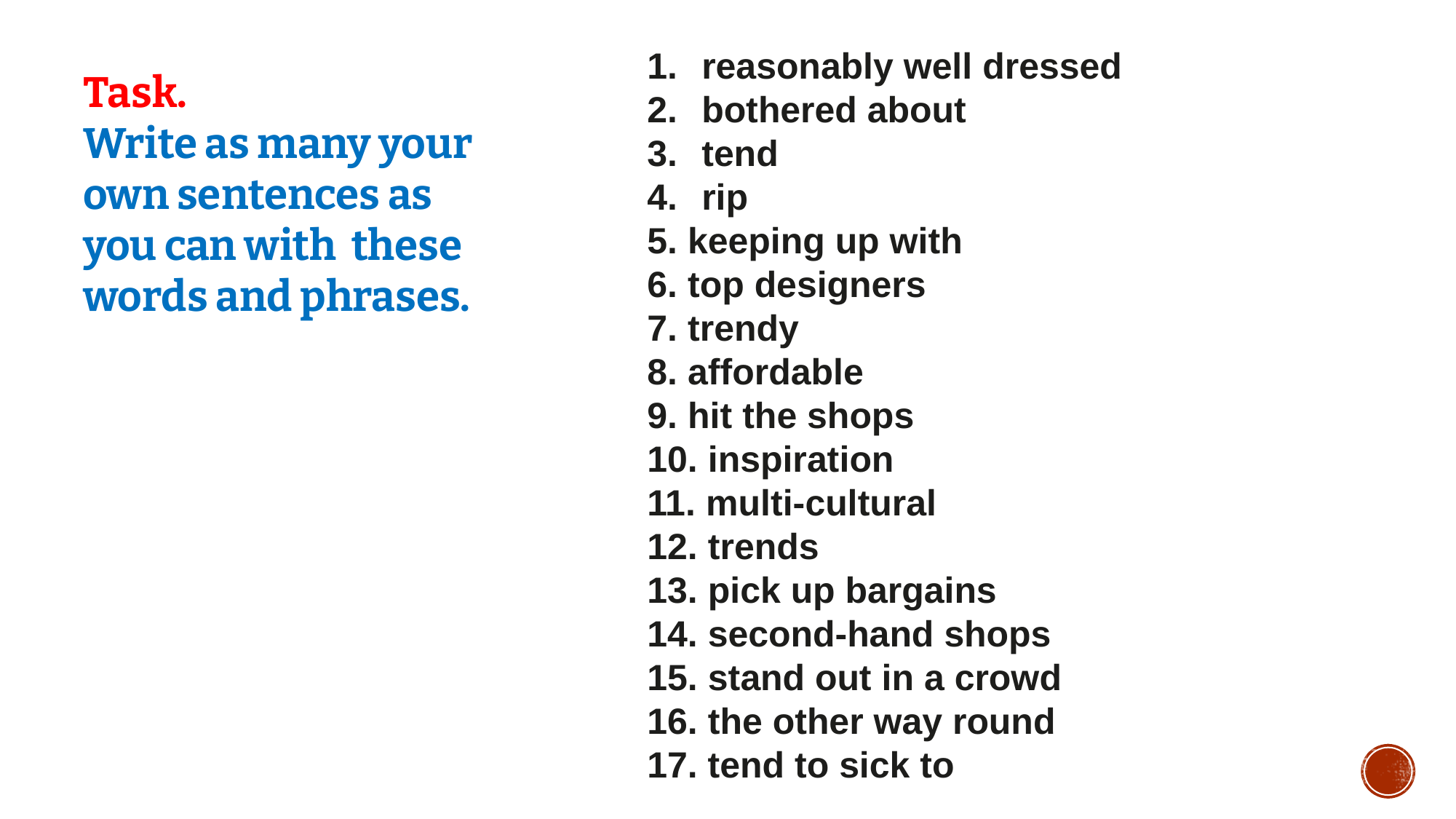

reasonably well dressed
bothered about
tend
rip
5. keeping up with
6. top designers
7. trendy
8. affordable
9. hit the shops
10. inspiration
11. multi-cultural
12. trends
13. pick up bargains
14. second-hand shops
15. stand out in a crowd
16. the other way round
17. tend to sick to
Task.
Write as many your own sentences as you can with  these  words and phrases.